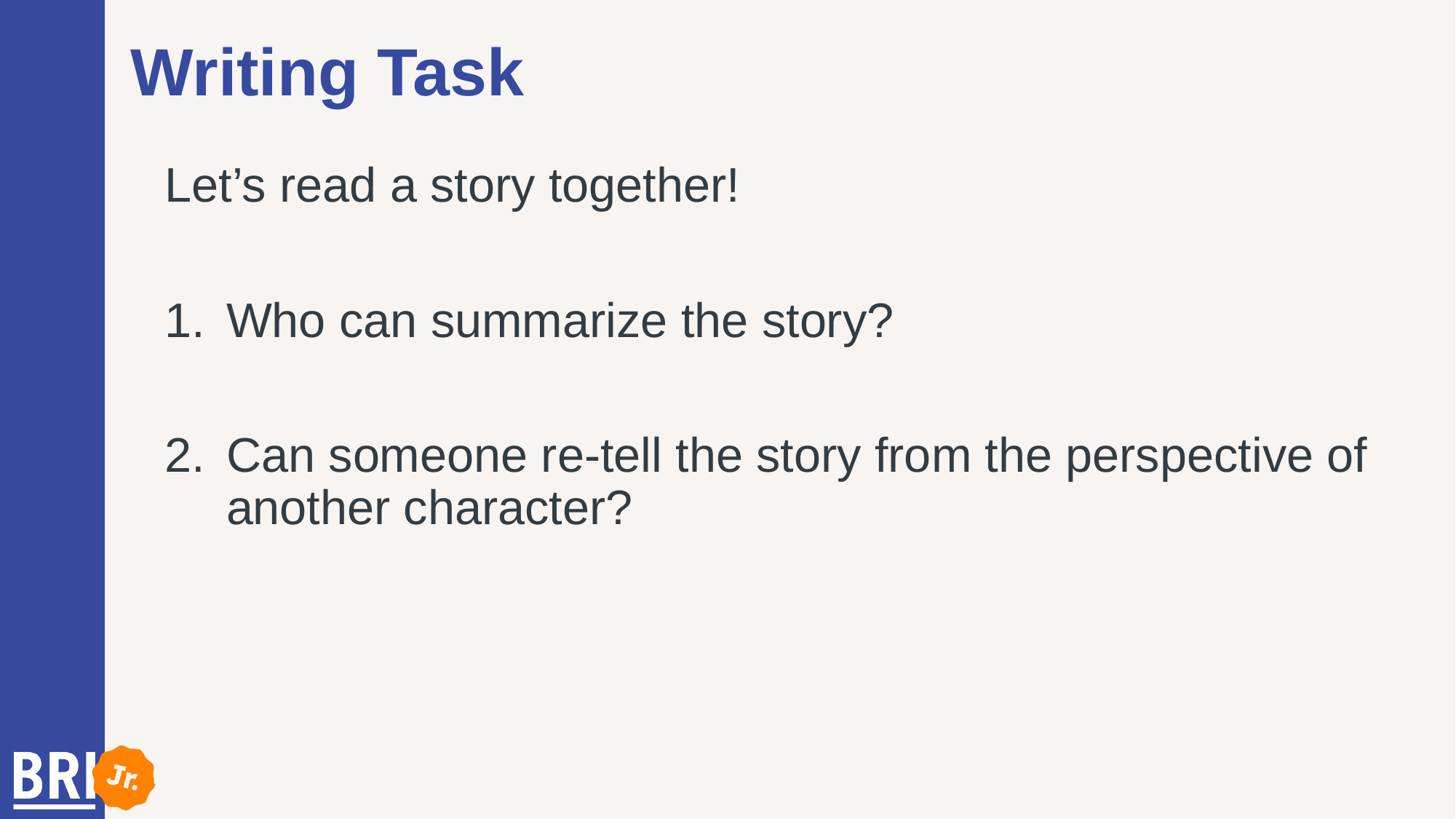

# Writing Task
Let’s read a story together!

Who can summarize the story?

Can someone re-tell the story from the perspective of another character?